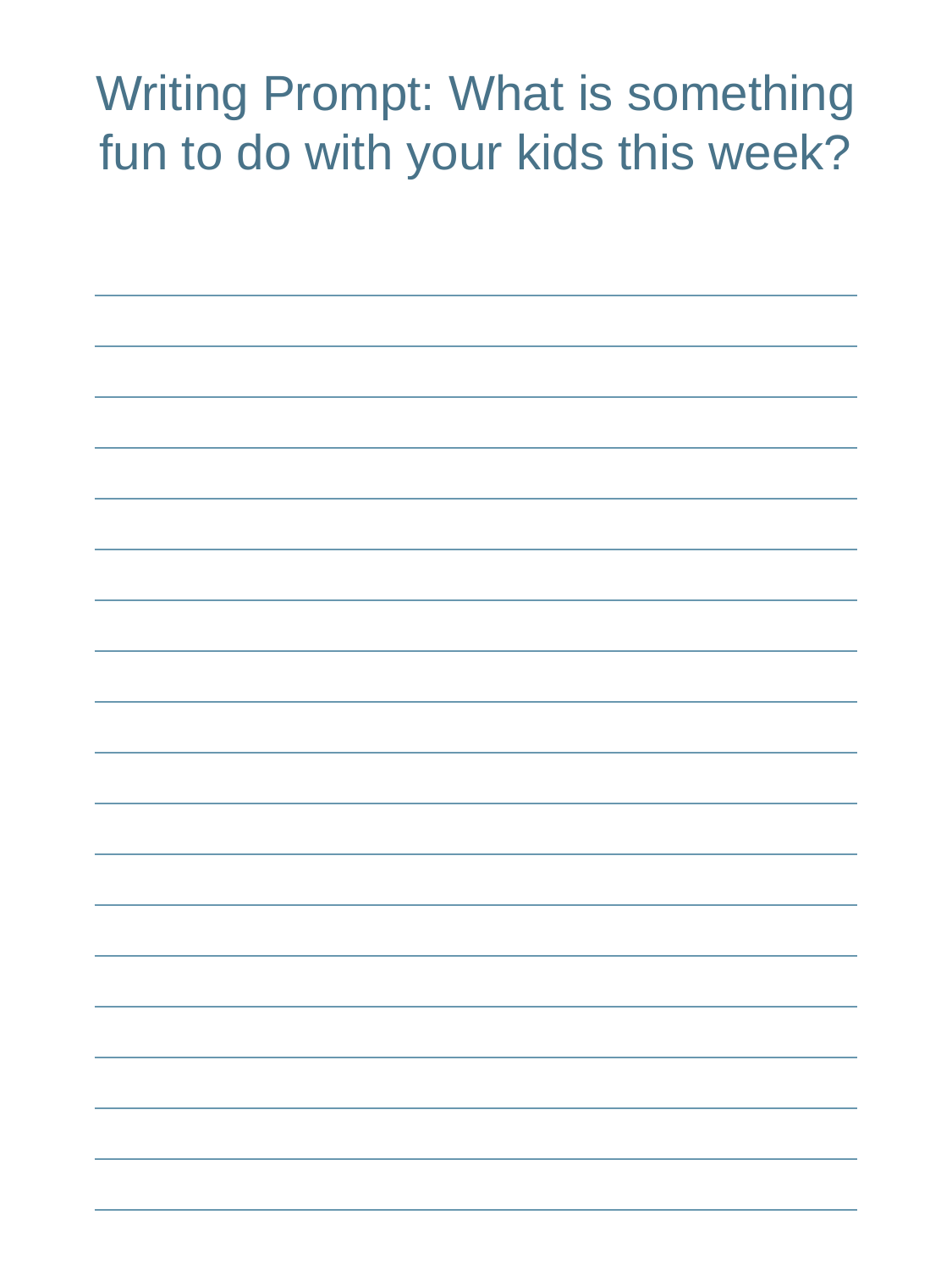

Writing Prompt: What is something fun to do with your kids this week?
|  |
| --- |
|  |
|  |
|  |
|  |
|  |
|  |
|  |
|  |
|  |
|  |
|  |
|  |
|  |
|  |
|  |
|  |
|  |